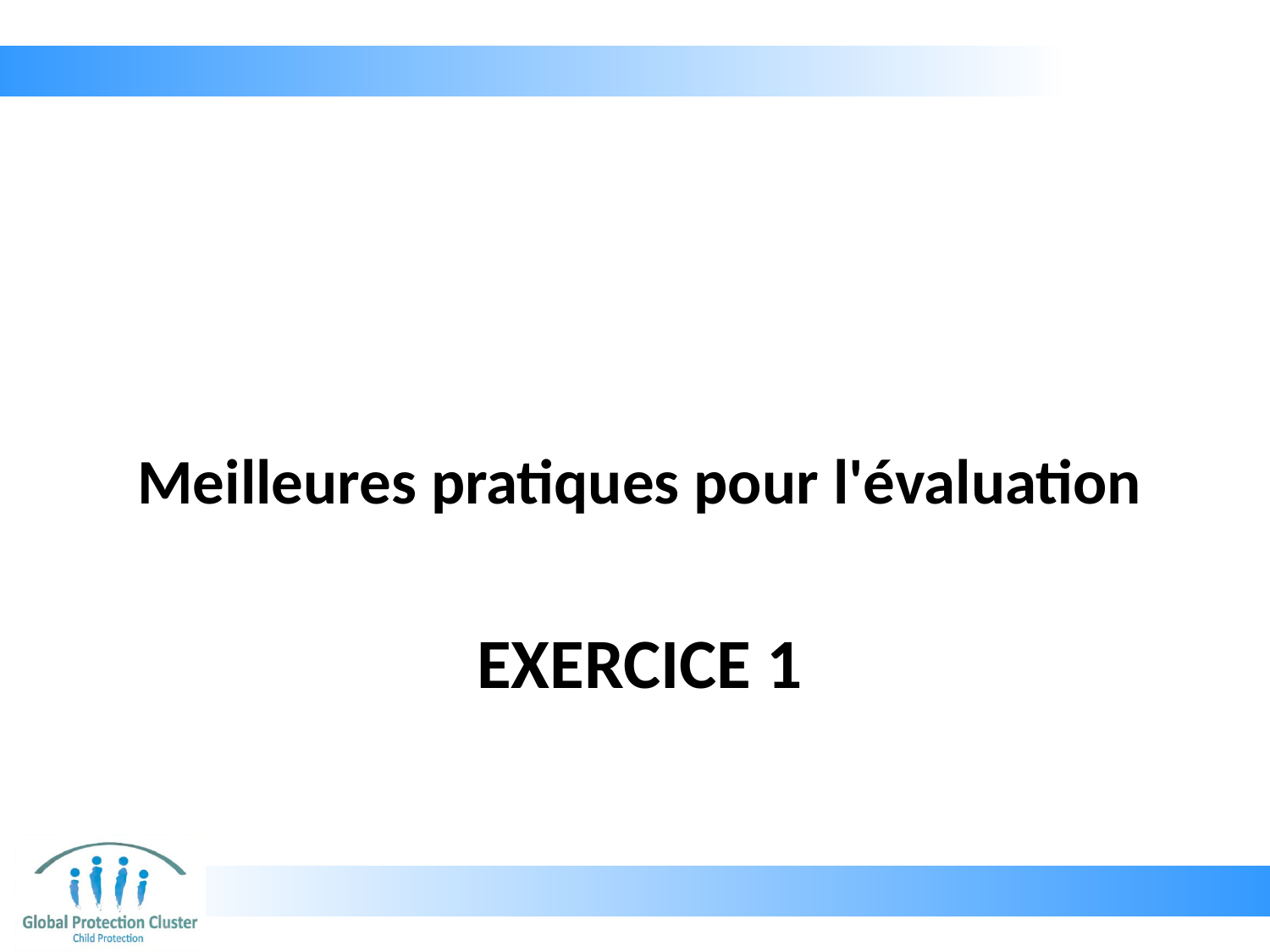

Meilleures pratiques pour l'évaluation

# EXERCICE 1